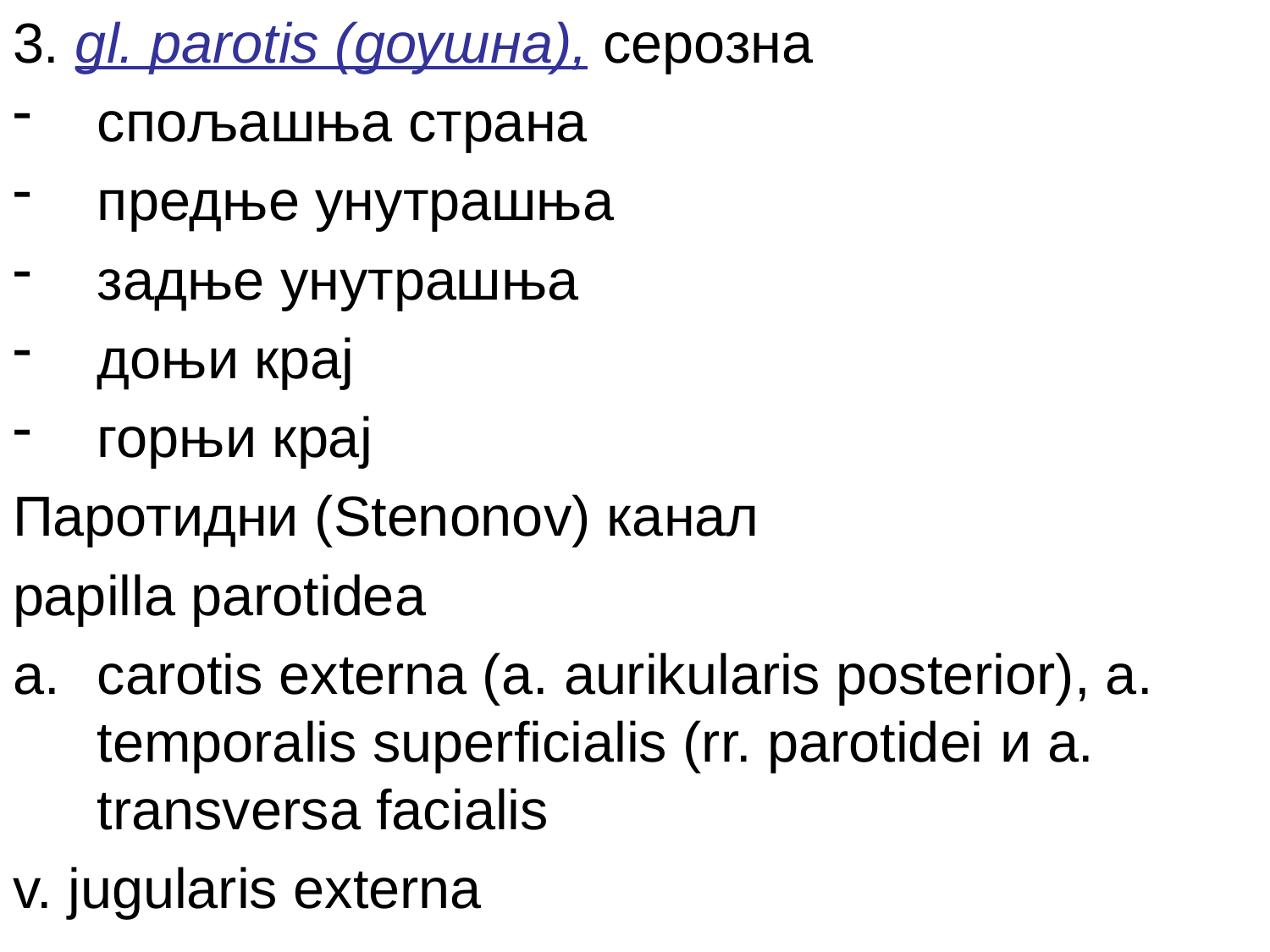

3. gl. parotis (доушна), серознa
спољашња страна
предње унутрашња
задње унутрашња
доњи крај
горњи крај
Паротидни (Stenonov) канал
papilla parotidea
carotis externa (a. aurikularis posterior), a. temporalis superficialis (rr. parotidei и a. transversa facialis
v. jugularis externa